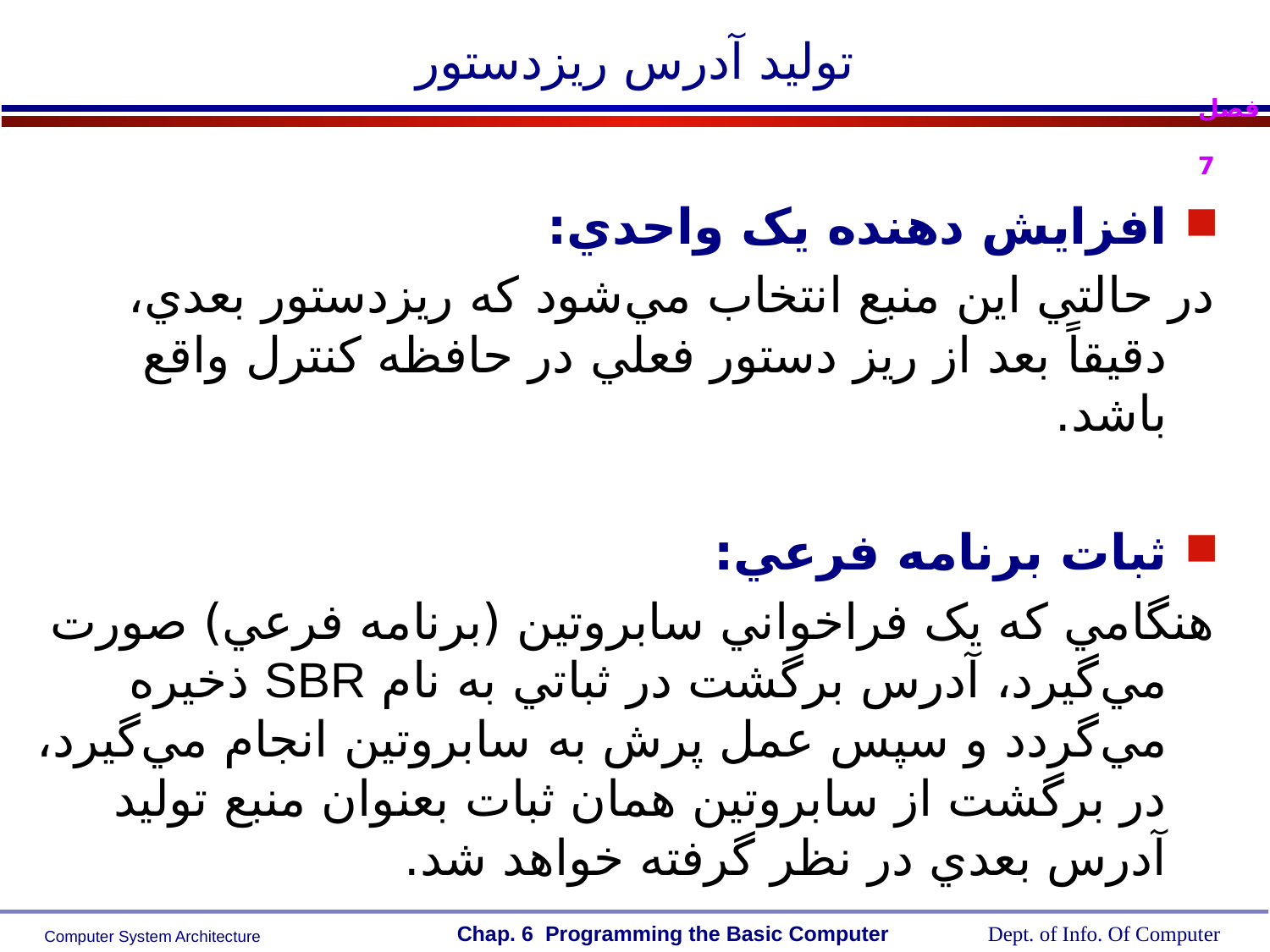

# توليد آدرس ريزدستور
افزايش دهنده يک واحدي:
	در حالتي اين منبع انتخاب مي‌شود که ريزدستور بعدي، دقيقاً بعد از ريز دستور فعلي در حافظه کنترل واقع باشد.

ثبات برنامه فرعي:
	هنگامي که يک فراخواني سابروتين (برنامه فرعي) صورت مي‌گيرد، آدرس برگشت در ثباتي به نام SBR ذخيره مي‌گردد و سپس عمل پرش به سابروتين انجام مي‌گيرد، در برگشت از سابروتين همان ثبات بعنوان منبع توليد آدرس بعدي در نظر گرفته خواهد شد.